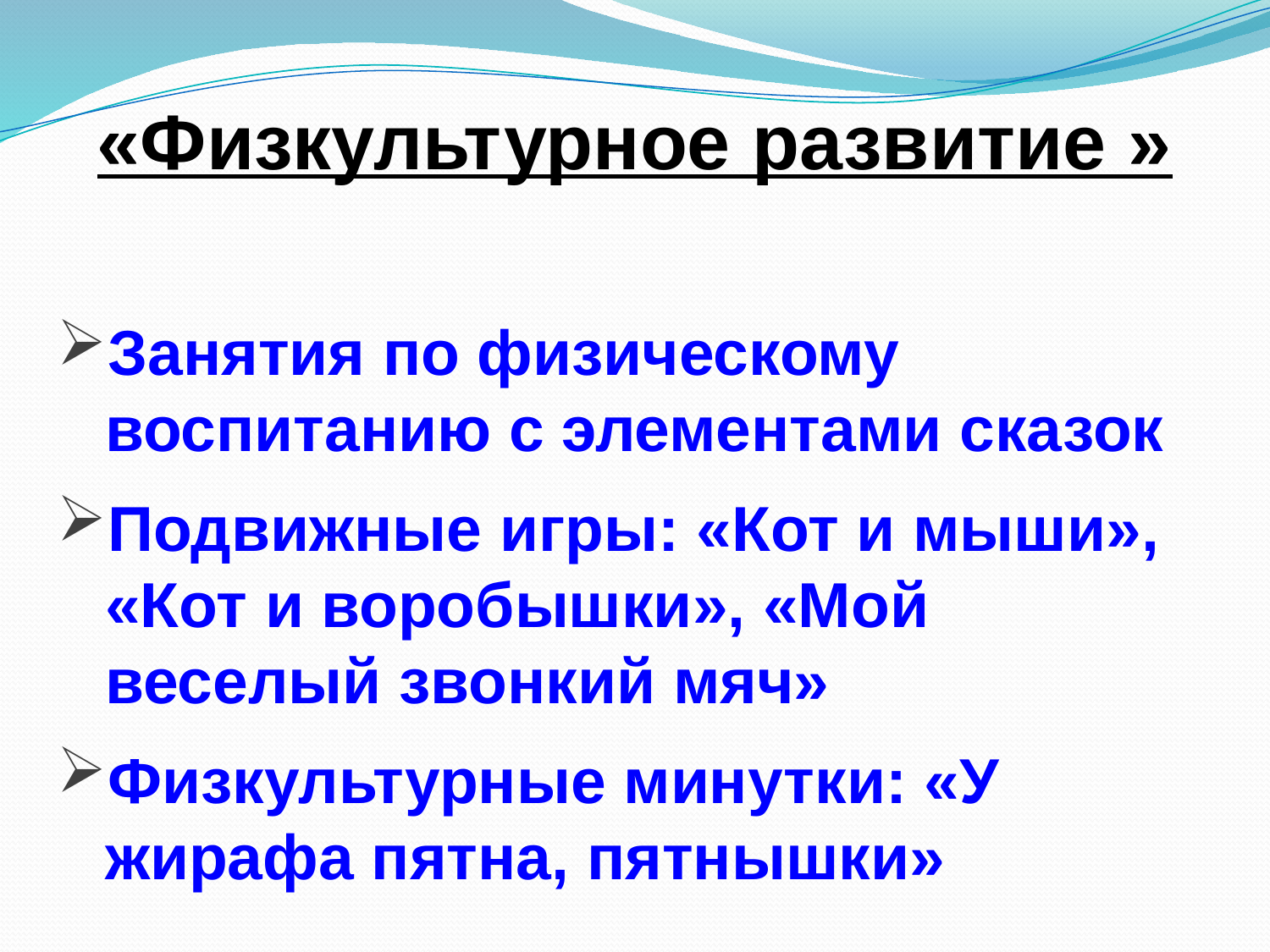

«Физкультурное развитие »
Занятия по физическому воспитанию с элементами сказок
Подвижные игры: «Кот и мыши», «Кот и воробышки», «Мой веселый звонкий мяч»
Физкультурные минутки: «У жирафа пятна, пятнышки»